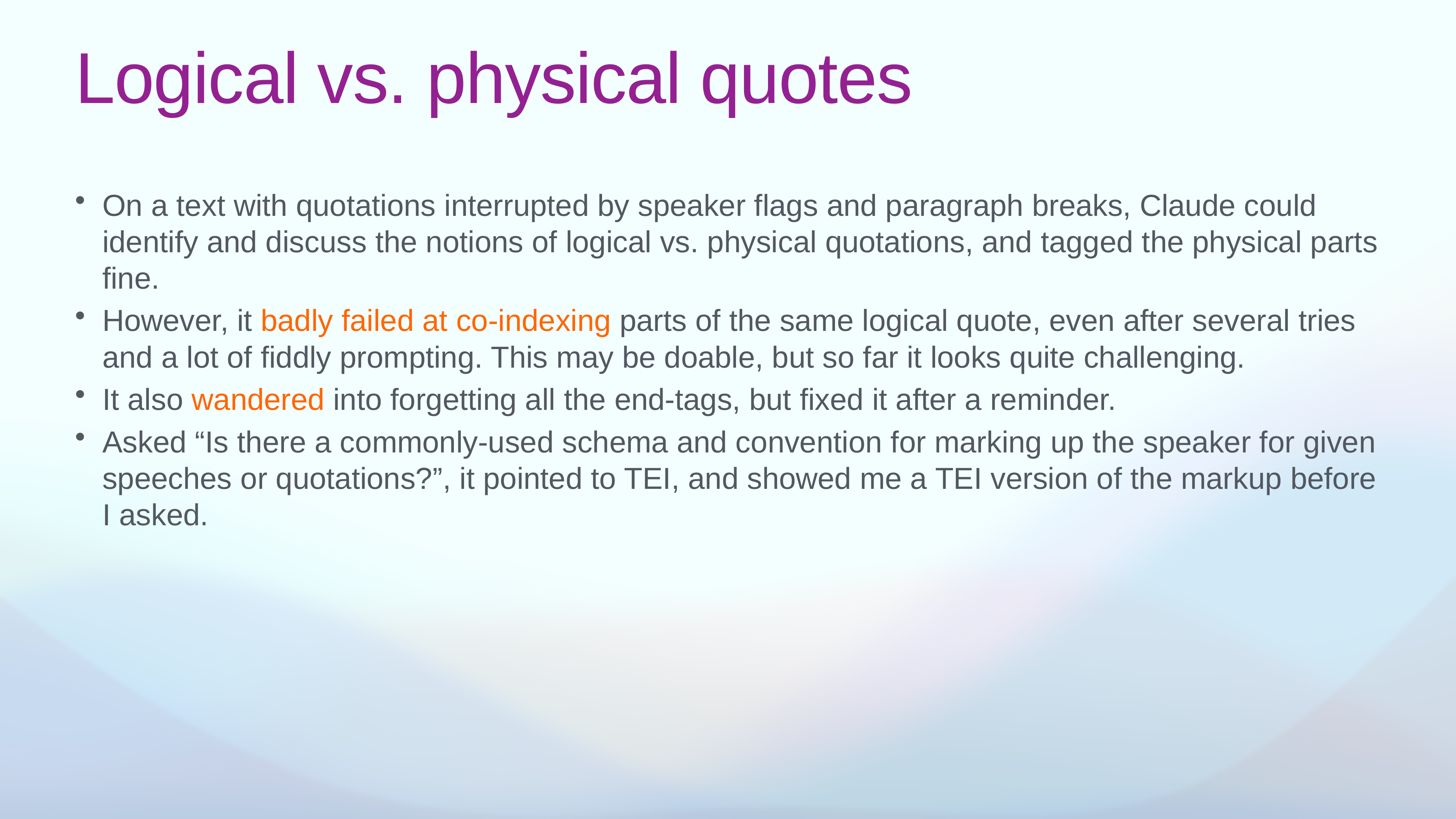

# Logical vs. physical quotes

On a text with quotations interrupted by speaker flags and paragraph breaks, Claude could identify and discuss the notions of logical vs. physical quotations, and tagged the physical parts fine.
However, it badly failed at co-indexing parts of the same logical quote, even after several tries and a lot of fiddly prompting. This may be doable, but so far it looks quite challenging.
It also wandered into forgetting all the end-tags, but fixed it after a reminder.
Asked “Is there a commonly-used schema and convention for marking up the speaker for given speeches or quotations?”, it pointed to TEI, and showed me a TEI version of the markup before I asked.
25